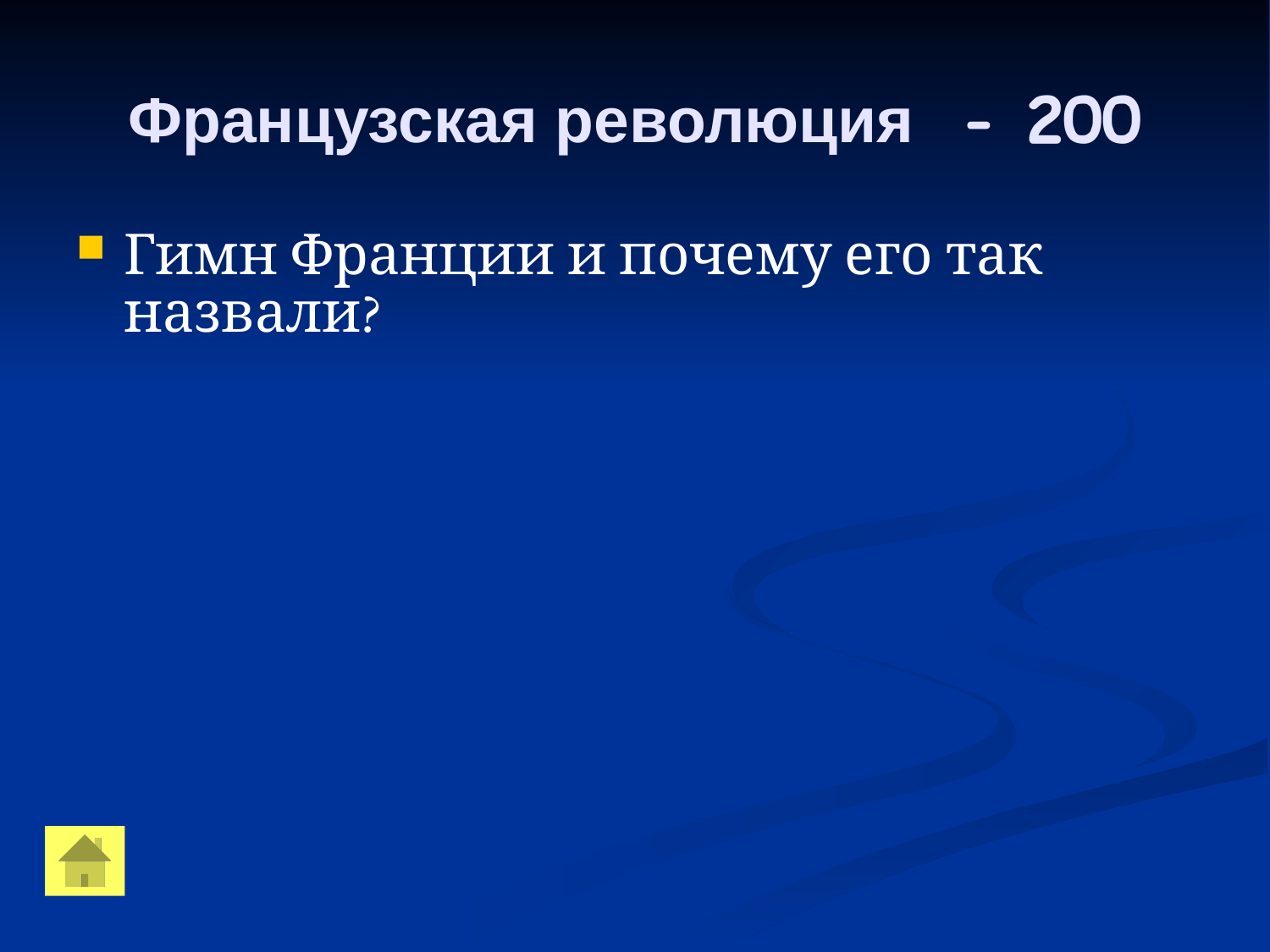

Французская революция  - 200
Гимн Франции и почему его так назвали?